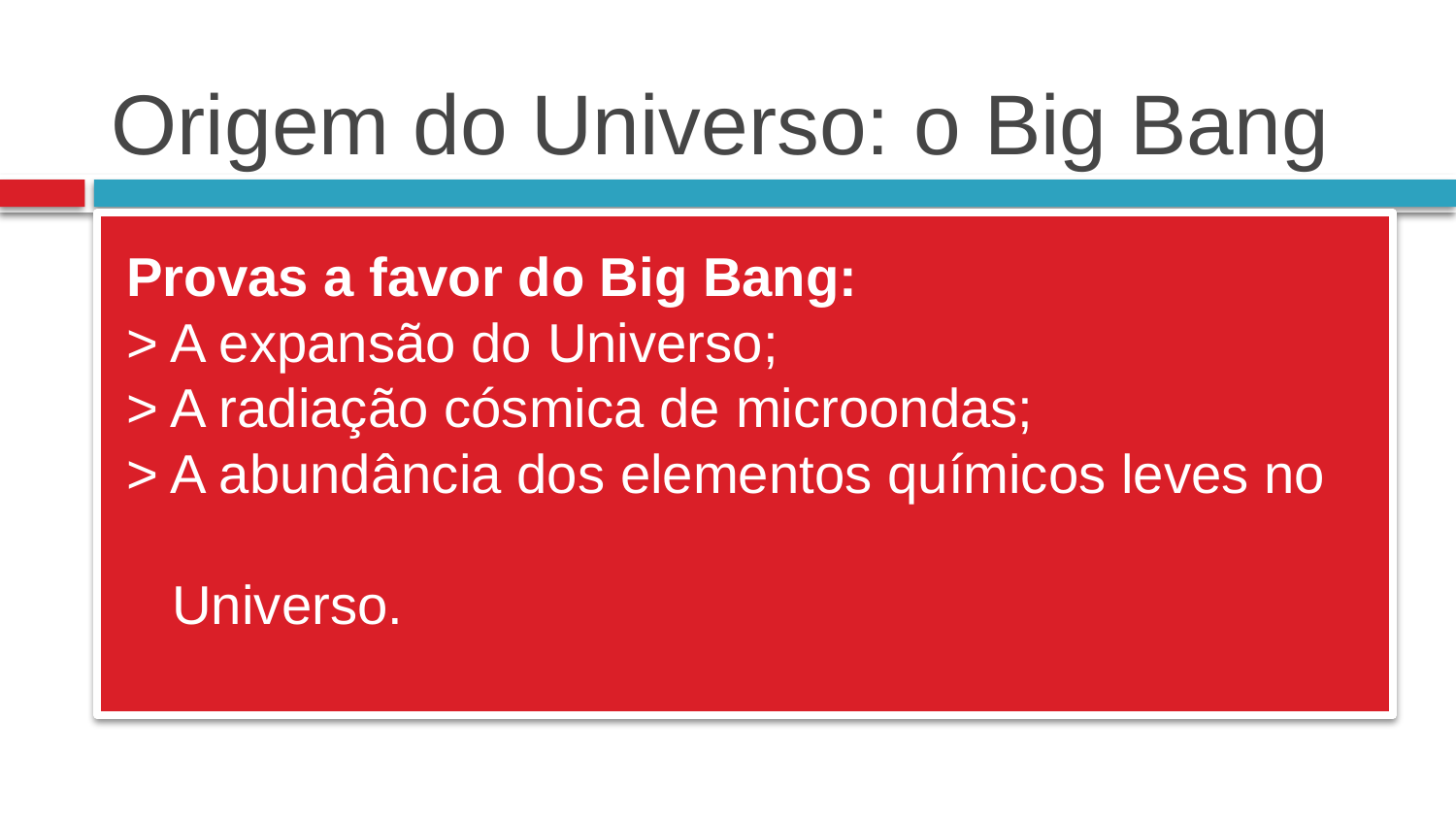

# Origem do Universo: o Big Bang
Provas a favor do Big Bang:
> A expansão do Universo;
> A radiação cósmica de microondas;
> A abundância dos elementos químicos leves no
   Universo.